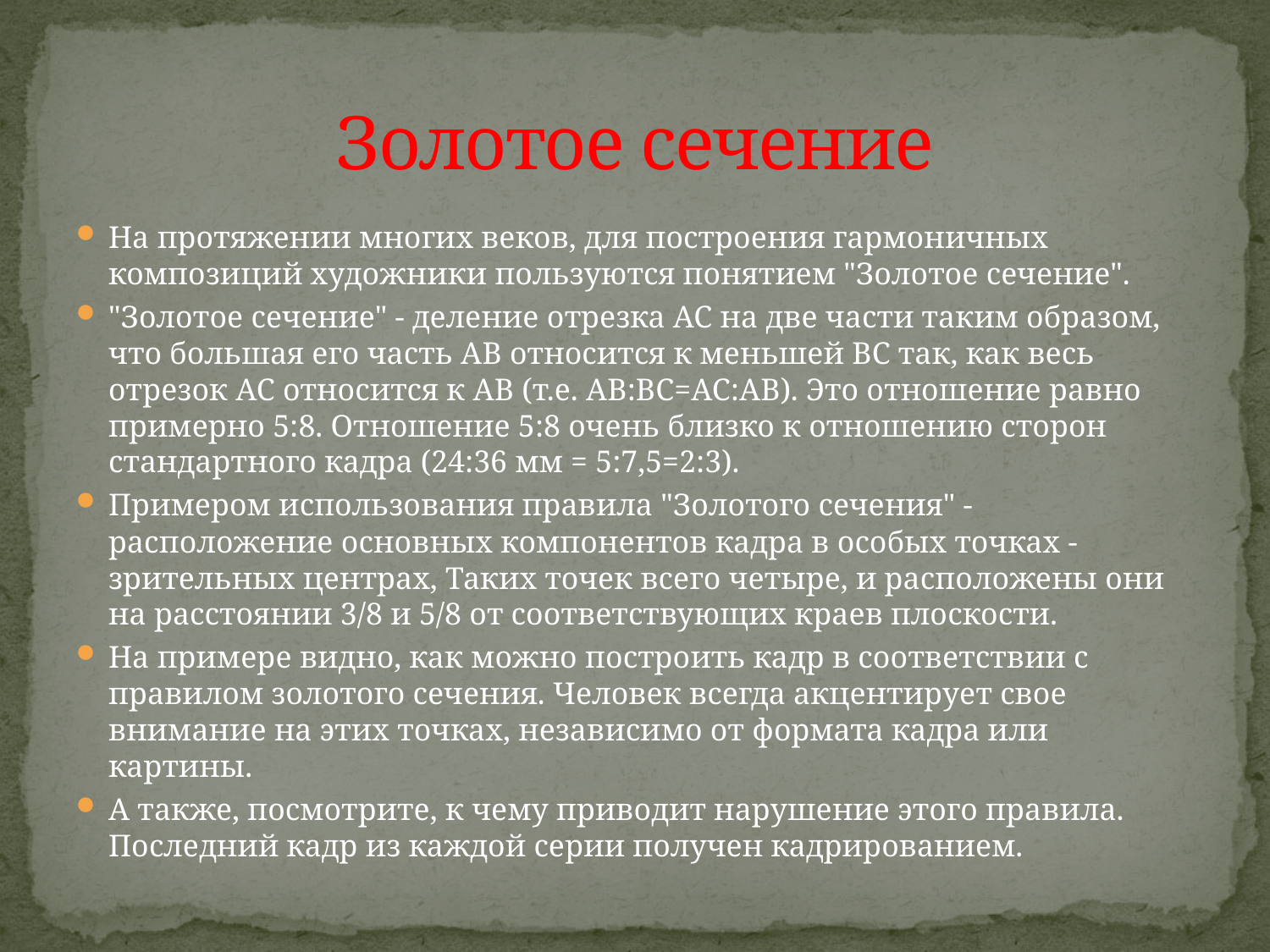

# Золотое сечение
На протяжении многих веков, для построения гармоничных композиций художники пользуются понятием "Золотое сечение".
"Золотое сечение" - деление отрезка АС на две части таким образом, что большая его часть АВ относится к меньшей ВС так, как весь отрезок АС относится к АВ (т.е. АВ:ВС=АС:АВ). Это отношение равно примерно 5:8. Отношение 5:8 очень близко к отношению сторон стандартного кадра (24:36 мм = 5:7,5=2:3).
Примером использования правила "Золотого сечения" - расположение основных компонентов кадра в особых точках - зрительных центрах, Таких точек всего четыре, и расположены они на расстоянии 3/8 и 5/8 от соответствующих краев плоскости.
На примере видно, как можно построить кадр в соответствии с правилом золотого сечения. Человек всегда акцентирует свое внимание на этих точках, независимо от формата кадра или картины.
А также, посмотрите, к чему приводит нарушение этого правила. Последний кадр из каждой серии получен кадрированием.